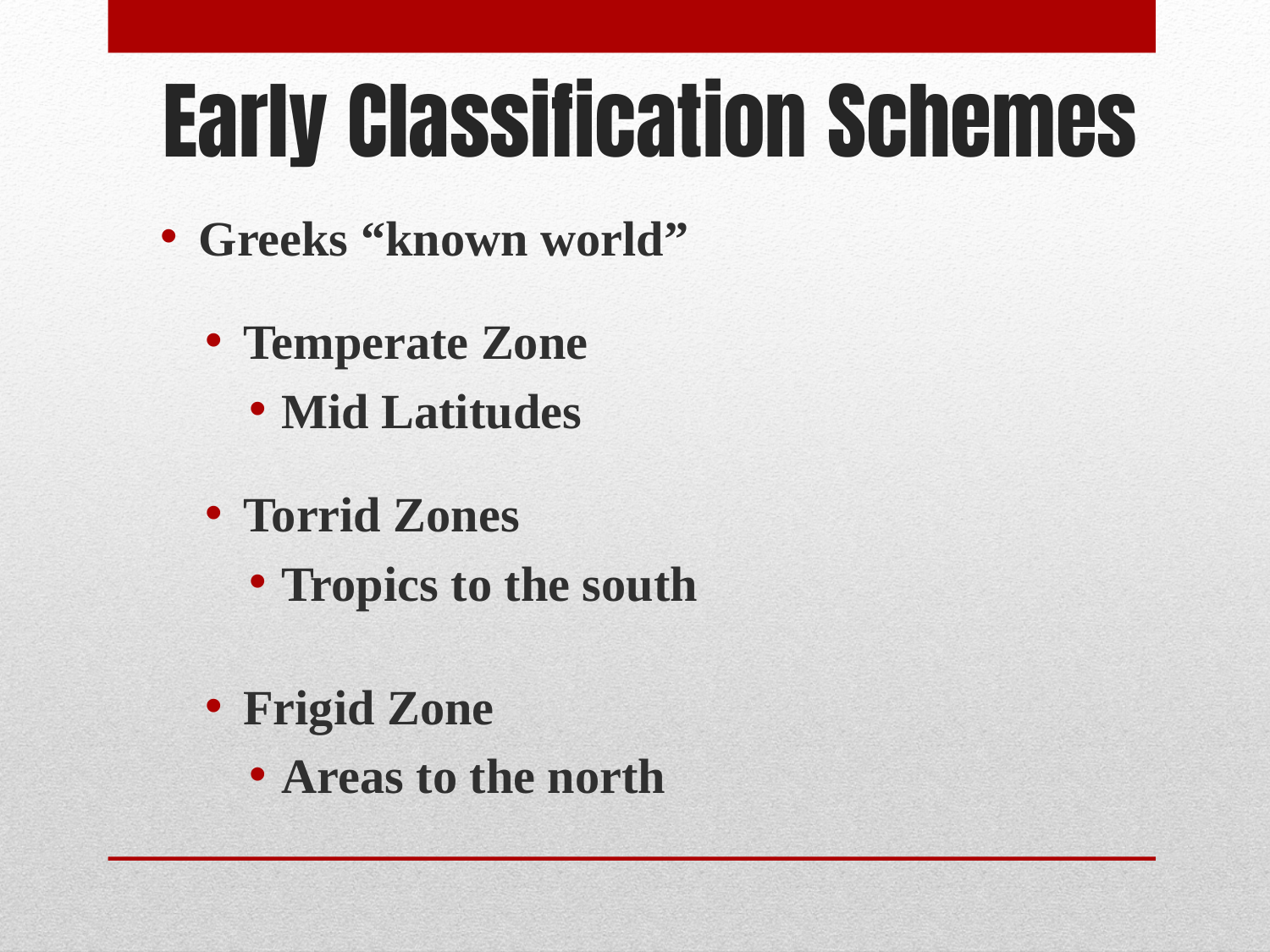

Early Classification Schemes
Greeks “known world”

Temperate Zone
Mid Latitudes

Torrid Zones
Tropics to the south

Frigid Zone
Areas to the north